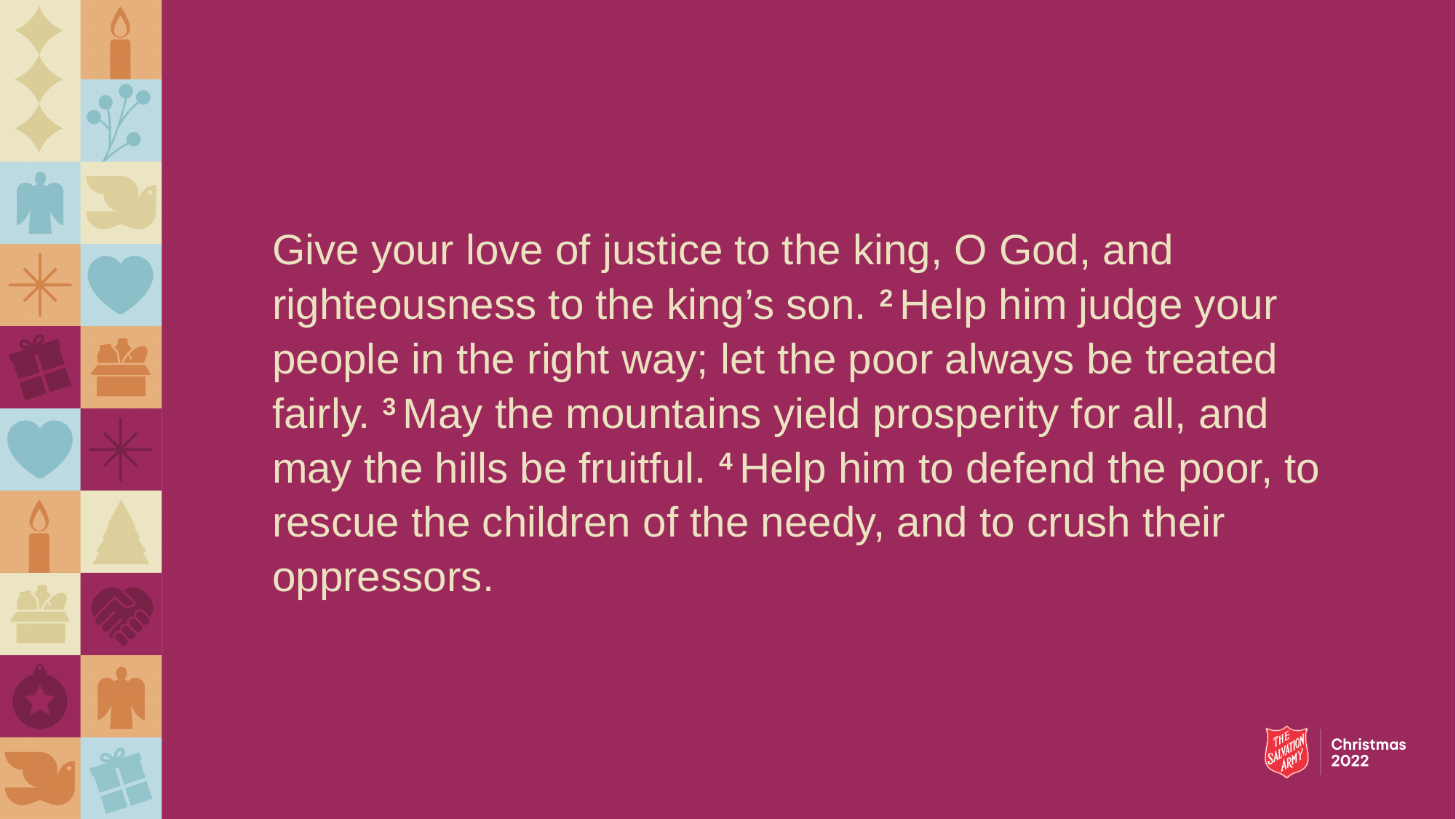

Give your love of justice to the king, O God, and righteousness to the king’s son. 2 Help him judge your people in the right way; let the poor always be treated fairly. 3 May the mountains yield prosperity for all, and may the hills be fruitful. 4 Help him to defend the poor, to rescue the children of the needy, and to crush their oppressors.